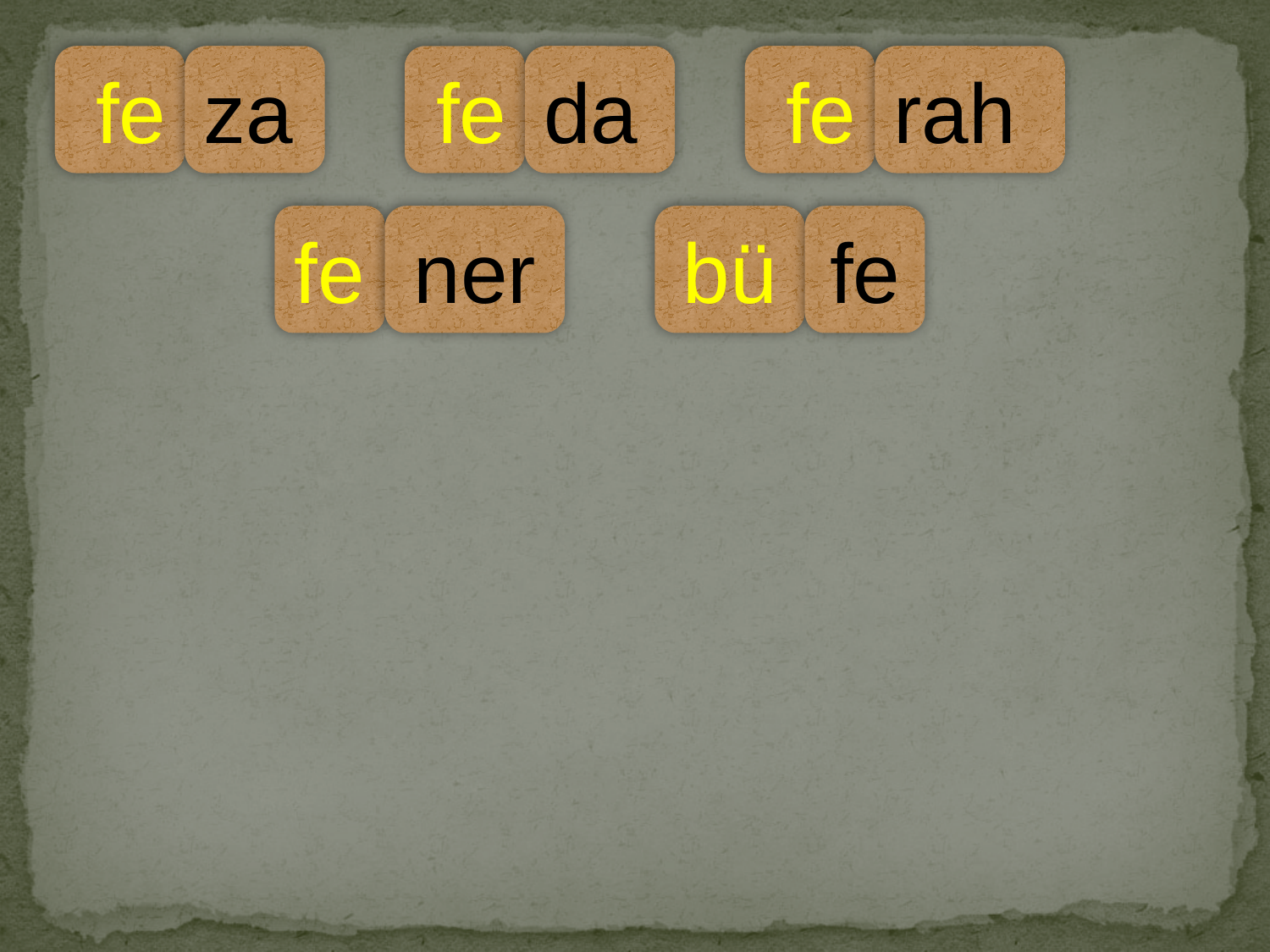

fe
za
fe
da
fe
rah
fe
ner
bü
fe